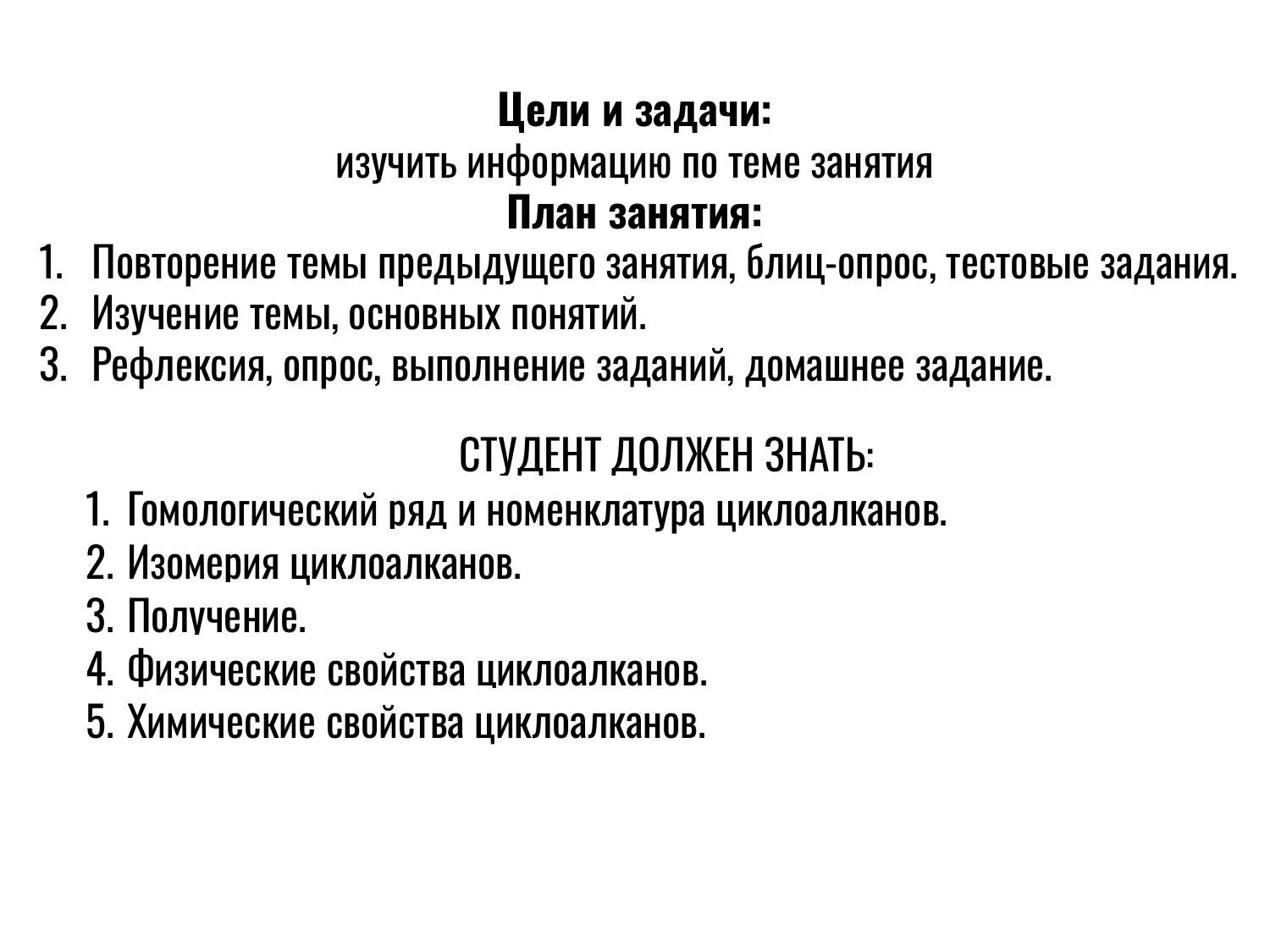

Цели и задачи:
изучить информацию по теме занятия
План занятия:
Повторение темы предыдущего занятия, блиц-опрос, тестовые задания.
Изучение темы, основных понятий.
Рефлексия, опрос, выполнение заданий, домашнее задание.
СТУДЕНТ ДОЛЖЕН ЗНАТЬ:
Гомологический ряд и номенклатура циклоалканов.
Изомерия циклоалканов.
Получение.
Физические свойства циклоалканов.
Химические свойства циклоалканов.